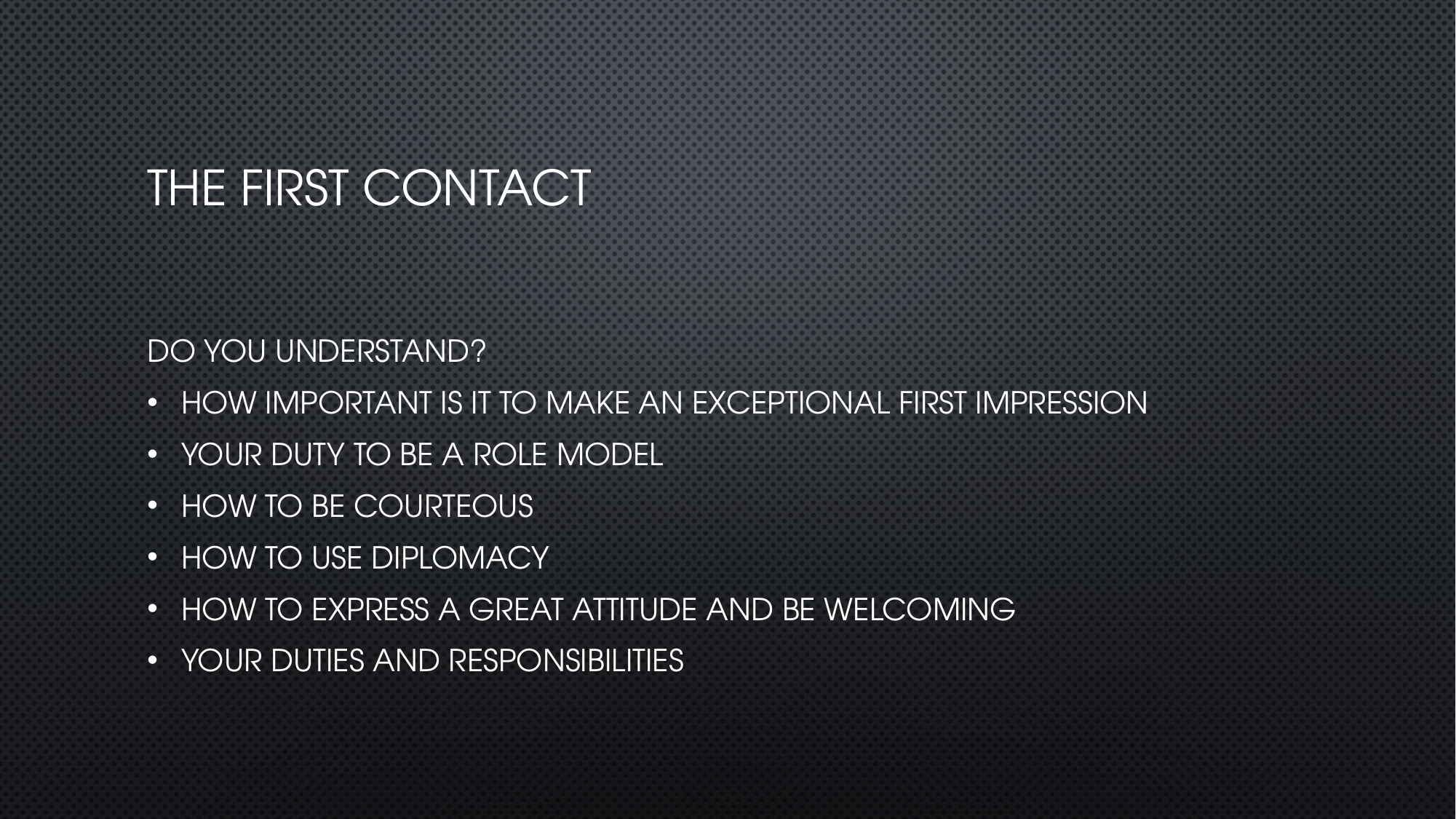

# The first contact
DO YOU UNDERSTAND?
How important is it to make an exceptional first impression
Your duty to be a role model
How to be courteous
How to use diplomacy
How to express a great attitude and be welcoming
Your duties and responsibilities